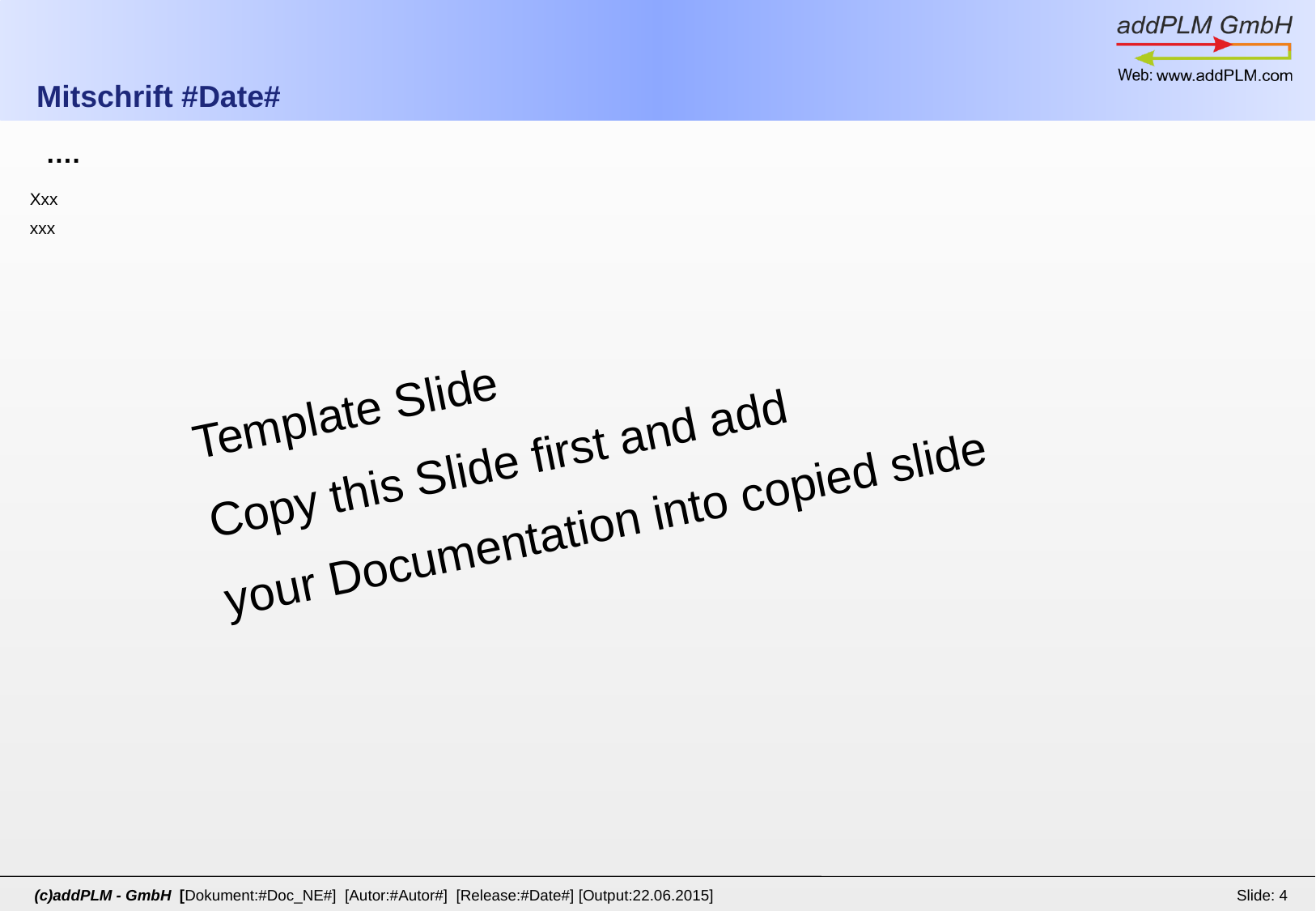

# Mitschrift #Date#
….
Xxx
xxx
Template Slide
Copy this Slide first and add
your Documentation into copied slide